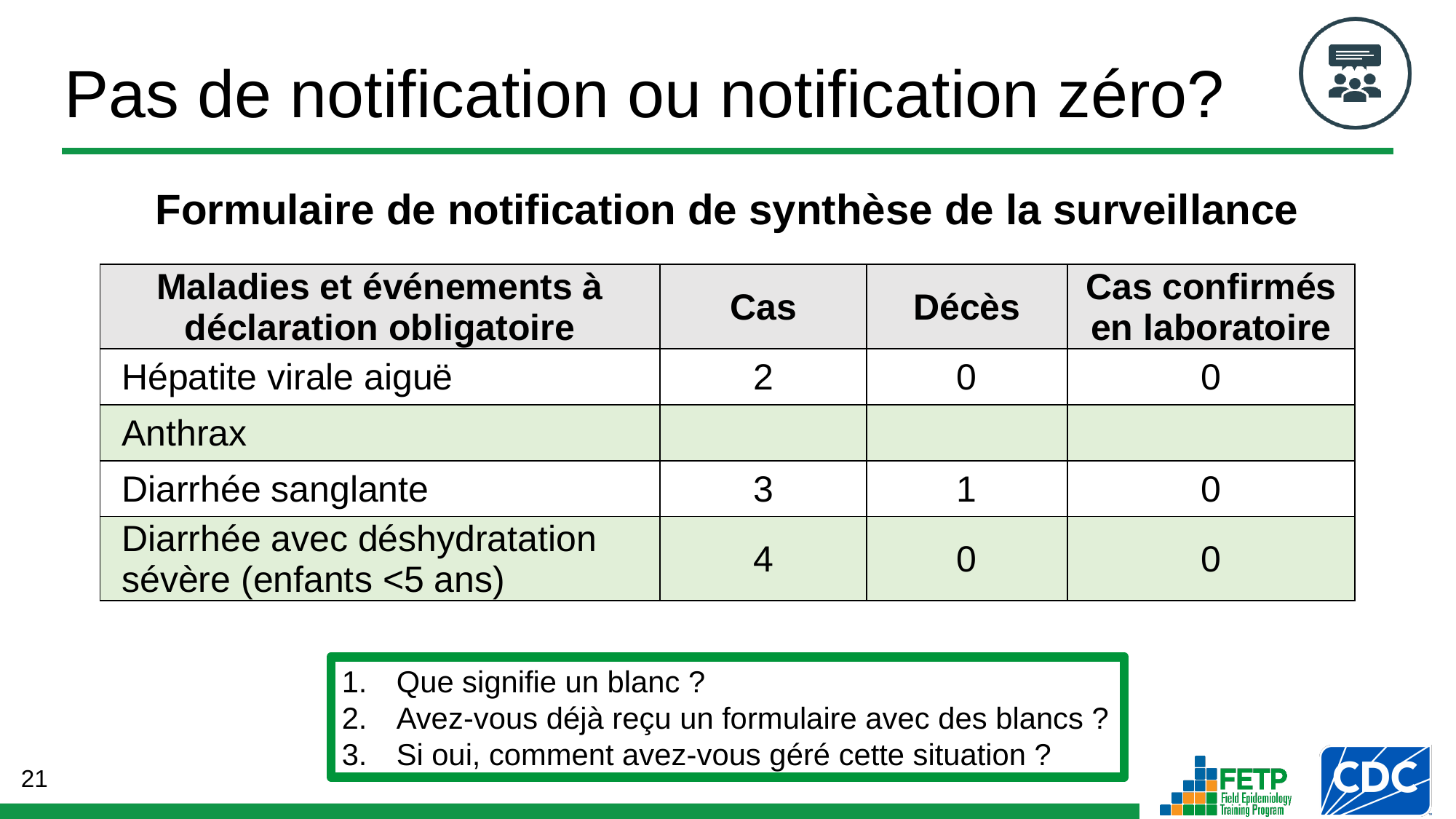

# Pas de notification ou notification zéro?
Formulaire de notification de synthèse de la surveillance
| Maladies et événements à déclaration obligatoire | Cas | Décès | Cas confirmés en laboratoire |
| --- | --- | --- | --- |
| Hépatite virale aiguë | 2 | 0 | 0 |
| Anthrax |  |  |  |
| Diarrhée sanglante | 3 | 1 | 0 |
| Diarrhée avec déshydratation sévère (enfants <5 ans) | 4 | 0 | 0 |
Que signifie un blanc ?
Avez-vous déjà reçu un formulaire avec des blancs ?
Si oui, comment avez-vous géré cette situation ?